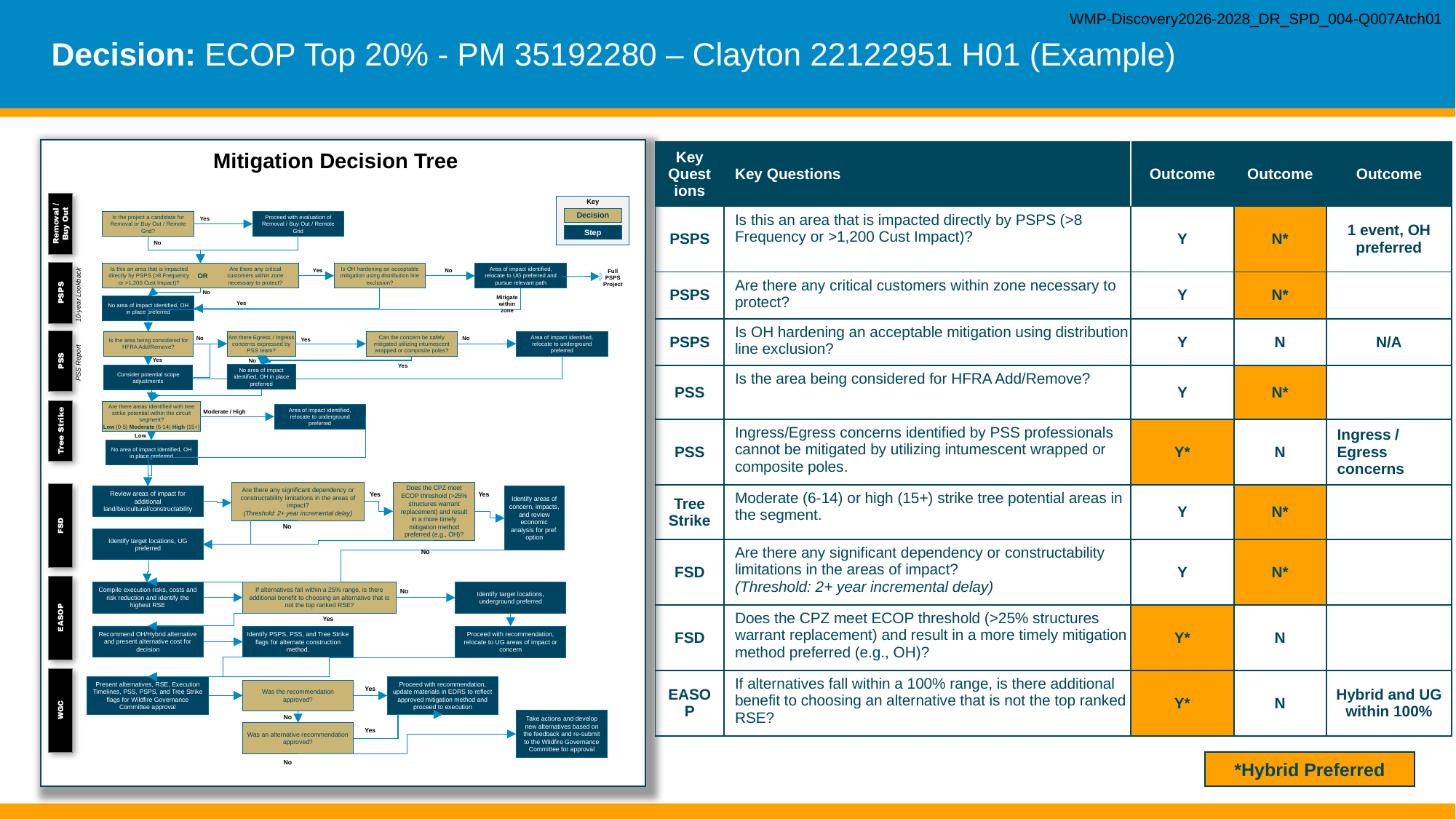

WMP-Discovery2026-2028_DR_SPD_004-Q007Atch01
# Decision: ECOP Top 20% - PM 35192280 – Clayton 22122951 H01 (Example)

Mitigation Decision Tree
Key

Decision
Step
Is the project a candidate for Removal or Buy Out / Remote Grid?
Proceed with evaluation of Removal / Buy Out / Remote Grid
Removal / Buy Out
Yes
No
Is OH hardening an acceptable mitigation using distribution line exclusion?
Area of impact identified, relocate to UG preferred and pursue relevant path

Are there any critical customers within zone necessary to protect?
Is this an area that is impacted directly by PSPS (>8 Frequency or >1,200 Cust Impact)?
Yes
No
Full PSPS Project
OR

PSPS

No
10-year Lookback
Mitigate within zone
No area of impact identified, OH in place preferred
Yes
Is the area being considered for HFRA Add/Remove?
Can the concern be safely mitigated utilizing intumescent wrapped or composite poles?
Area of impact identified, relocate to underground preferred
Are there Egress / Ingress concerns expressed by PSS team?
No
No
Yes
PSS
Yes
No
PSS Report
Yes
No area of impact identified, OH in place preferred
Consider potential scope adjustments
Are there areas identified with tree strike potential within the circuit segment?
Low (0-5) Moderate (6-14) High (15+)
Area of impact identified, relocate to underground preferred
Moderate / High
Tree Strike
Low
No area of impact identified, OH in place preferred
Does the CPZ meet ECOP threshold (>25% structures warrant replacement) and result in a more timely mitigation method preferred (e.g., OH)?
Are there any significant dependency or constructability limitations in the areas of impact?
(Threshold: 2+ year incremental delay)
Identify areas of concern, impacts, and review economic analysis for pref. option
Review areas of impact for additional land/bio/cultural/constructability
Yes
Yes
No
Identify target locations, UG preferred
No
FSD
Compile execution risks, costs and risk reduction and identify the highest RSE
Identify target locations, underground preferred
If alternatives fall within a 25% range, is there additional benefit to choosing an alternative that is not the top ranked RSE?
No
EASOP
Yes
Recommend OH/Hybrid alternative and present alternative cost for decision
Identify PSPS, PSS, and Tree Strike flags for alternate construction method.
Proceed with recommendation, relocate to UG areas of impact or concern
Present alternatives, RSE, Execution Timelines, PSS, PSPS, and Tree Strike flags for Wildfire Governance Committee approval
Proceed with recommendation, update materials in EDRS to reflect approved mitigation method and proceed to execution
Was the recommendation approved?
Yes
WGC
Take actions and develop new alternatives based on the feedback and re-submit to the Wildfire Governance Committee for approval
No
Was an alternative recommendation approved?
Yes
No
| Key Questions | Key Questions | Outcome | Outcome | Outcome |
| --- | --- | --- | --- | --- |
| PSPS | Is this an area that is impacted directly by PSPS (>8 Frequency or >1,200 Cust Impact)? | Y | N\* | 1 event, OH preferred |
| PSPS | Are there any critical customers within zone necessary to protect? | Y | N\* |  |
| PSPS | Is OH hardening an acceptable mitigation using distribution line exclusion? | Y | N | N/A |
| PSS | Is the area being considered for HFRA Add/Remove? | Y | N\* |  |
| PSS | Ingress/Egress concerns identified by PSS professionals cannot be mitigated by utilizing intumescent wrapped or composite poles. | Y\* | N | Ingress / Egress concerns |
| Tree Strike | Moderate (6-14) or high (15+) strike tree potential areas in the segment. | Y | N\* |  |
| FSD | Are there any significant dependency or constructability limitations in the areas of impact? (Threshold: 2+ year incremental delay) | Y | N\* |  |
| FSD | Does the CPZ meet ECOP threshold (>25% structures warrant replacement) and result in a more timely mitigation method preferred (e.g., OH)? | Y\* | N |  |
| EASOP | If alternatives fall within a 100% range, is there additional benefit to choosing an alternative that is not the top ranked RSE? | Y\* | N | Hybrid and UG within 100% |
*Hybrid Preferred